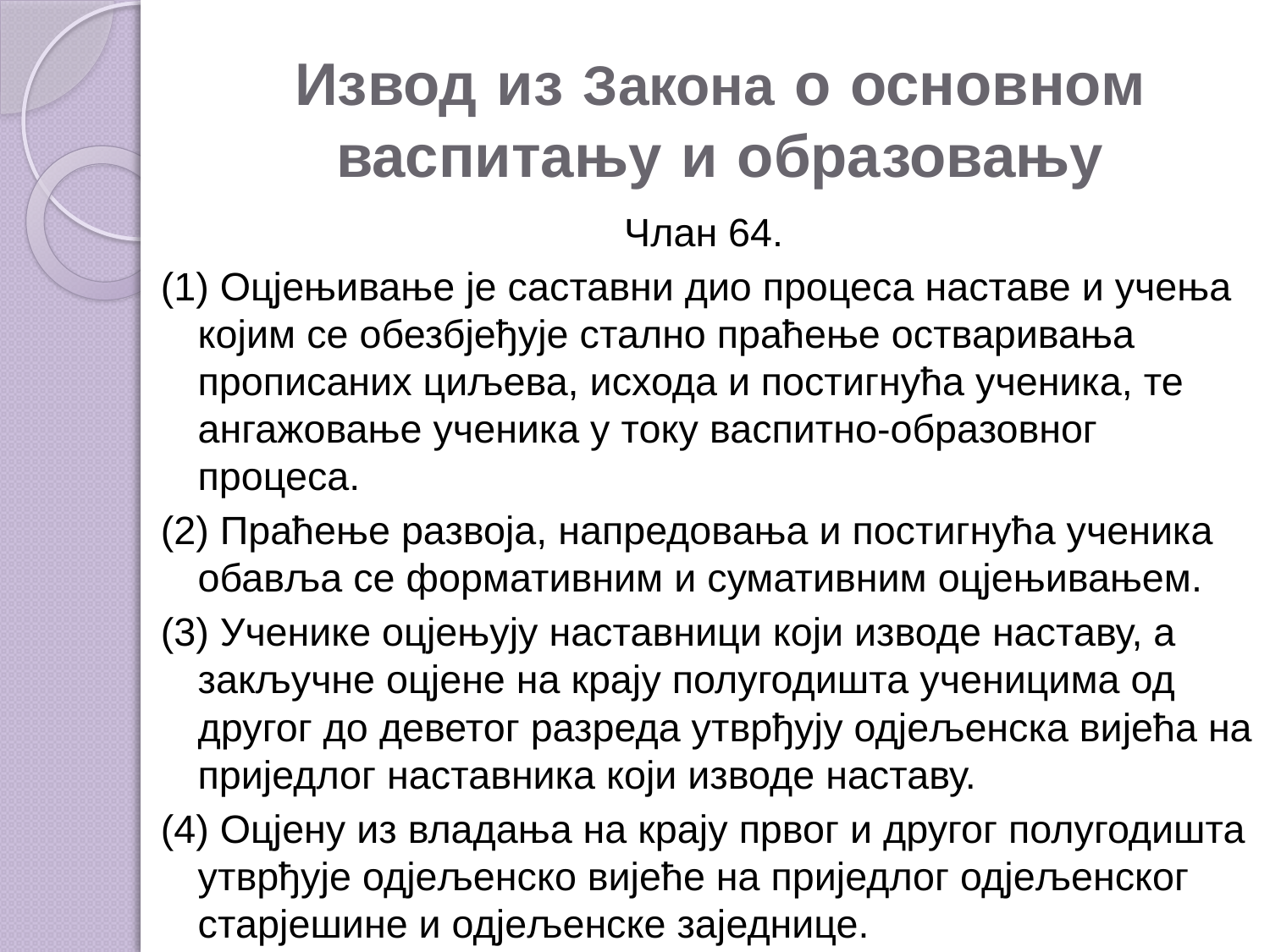

# Извод из Закона о основном васпитању и образовању
Члан 64.
(1) Оцјењивање је саставни дио процеса наставе и учења којим се обезбјеђује стално праћење остваривања прописаних циљева, исхода и постигнућа ученика, те ангажовање ученика у току васпитно-образовног процеса.
(2) Праћење развоја, напредовања и постигнућа ученика обавља се формативним и сумативним оцјењивањем.
(3) Ученике оцјењују наставници који изводе наставу, а закључне оцјене на крају полугодишта ученицима од другог до деветог разреда утврђују одјељенска вијећа на приједлог наставника који изводе наставу.
(4) Оцјену из владања на крају првог и другог полугодишта утврђује одјељенско вијеће на приједлог одјељенског старјешине и одјељенске заједнице.